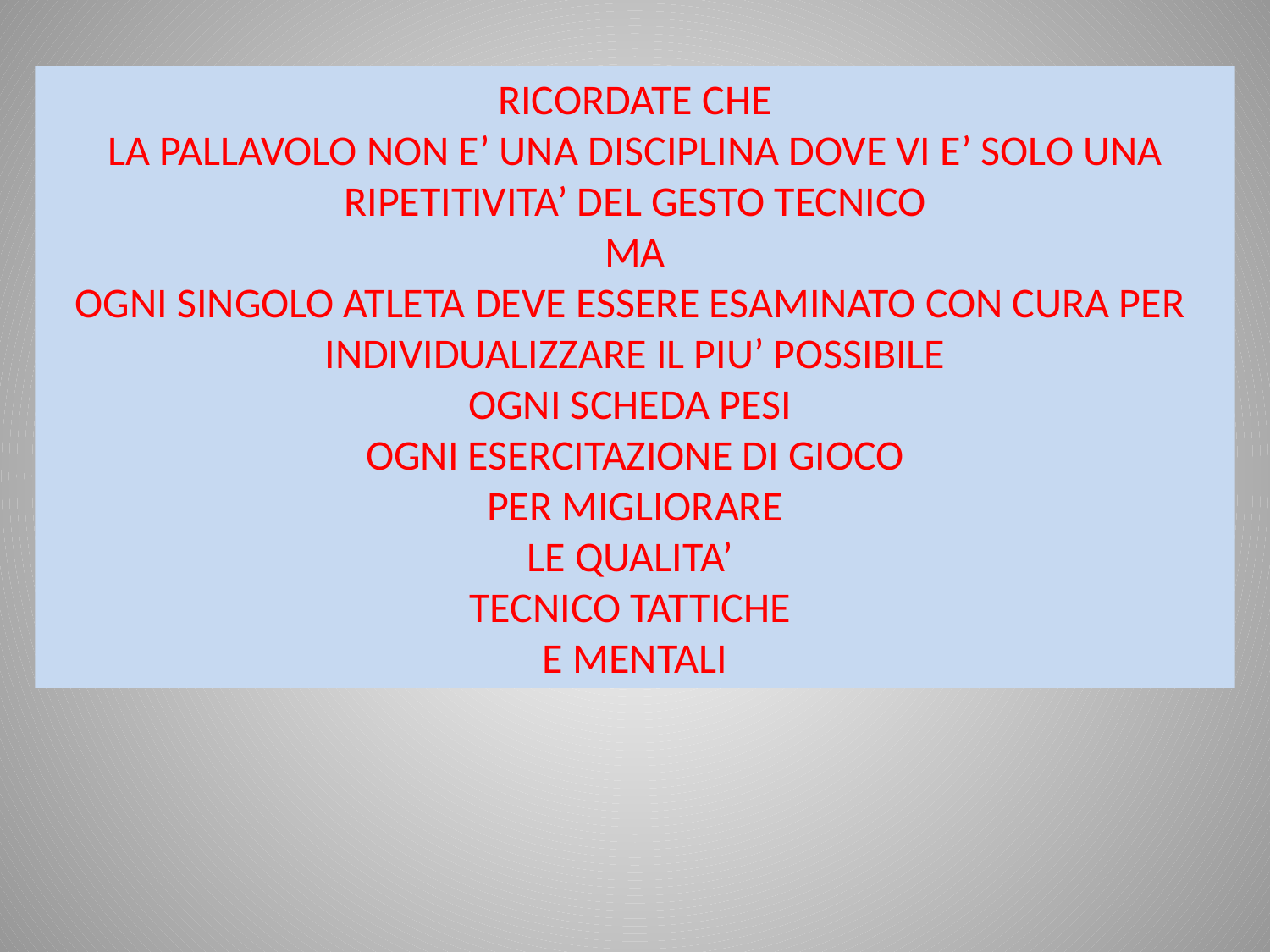

RICORDATE CHE
LA PALLAVOLO NON E’ UNA DISCIPLINA DOVE VI E’ SOLO UNA RIPETITIVITA’ DEL GESTO TECNICO
MA
OGNI SINGOLO ATLETA DEVE ESSERE ESAMINATO CON CURA PER
INDIVIDUALIZZARE IL PIU’ POSSIBILE
OGNI SCHEDA PESI
OGNI ESERCITAZIONE DI GIOCO
PER MIGLIORARE
LE QUALITA’
TECNICO TATTICHE
E MENTALI